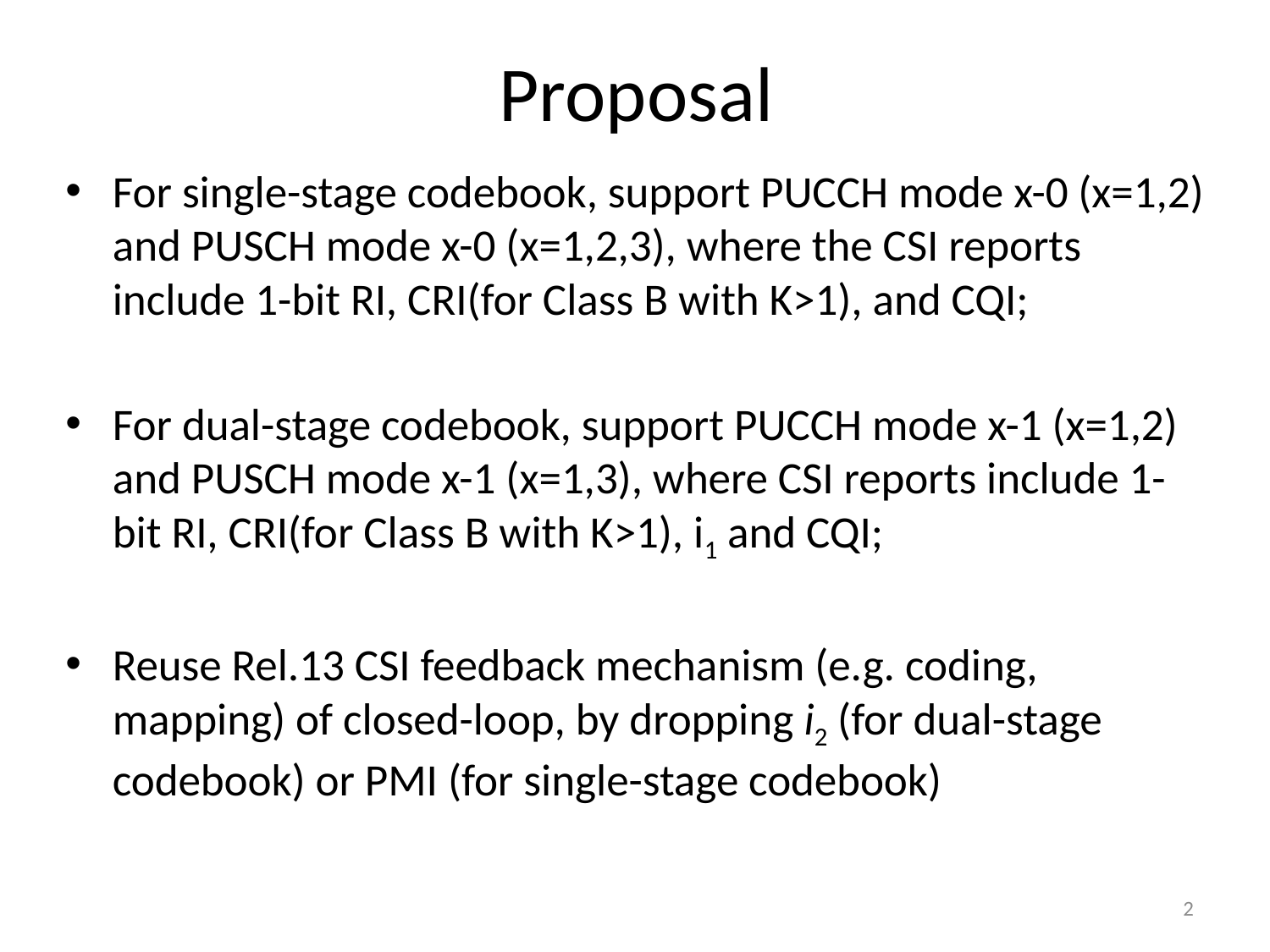

# Proposal
For single-stage codebook, support PUCCH mode x-0 (x=1,2) and PUSCH mode x-0 (x=1,2,3), where the CSI reports include 1-bit RI, CRI(for Class B with K>1), and CQI;

For dual-stage codebook, support PUCCH mode x-1 (x=1,2) and PUSCH mode x-1 (x=1,3), where CSI reports include 1-bit RI, CRI(for Class B with K>1), i1 and CQI;

Reuse Rel.13 CSI feedback mechanism (e.g. coding, mapping) of closed-loop, by dropping i2 (for dual-stage codebook) or PMI (for single-stage codebook)
2